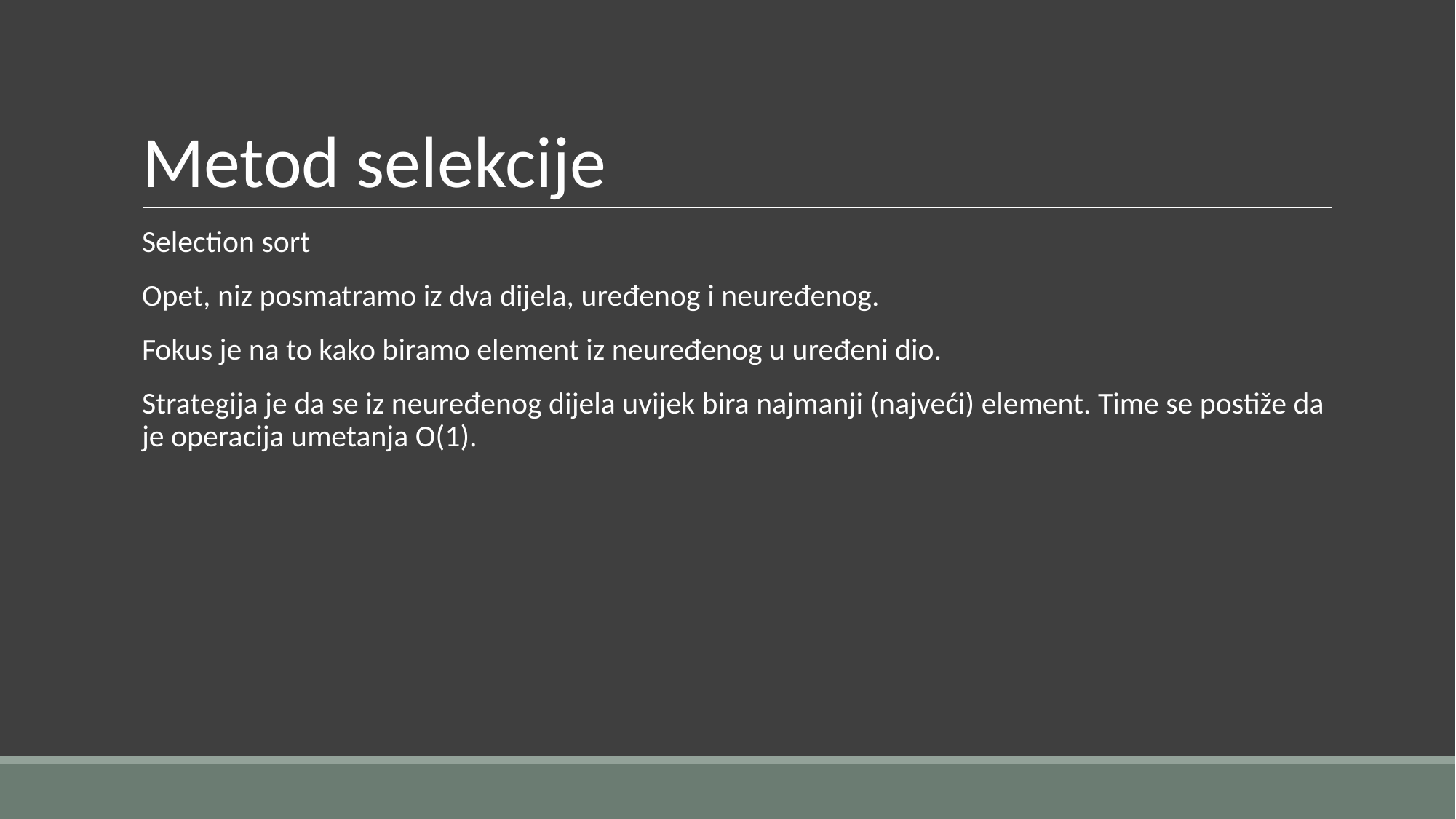

# Metod selekcije
Selection sort
Opet, niz posmatramo iz dva dijela, uređenog i neuređenog.
Fokus je na to kako biramo element iz neuređenog u uređeni dio.
Strategija je da se iz neuređenog dijela uvijek bira najmanji (najveći) element. Time se postiže da je operacija umetanja O(1).